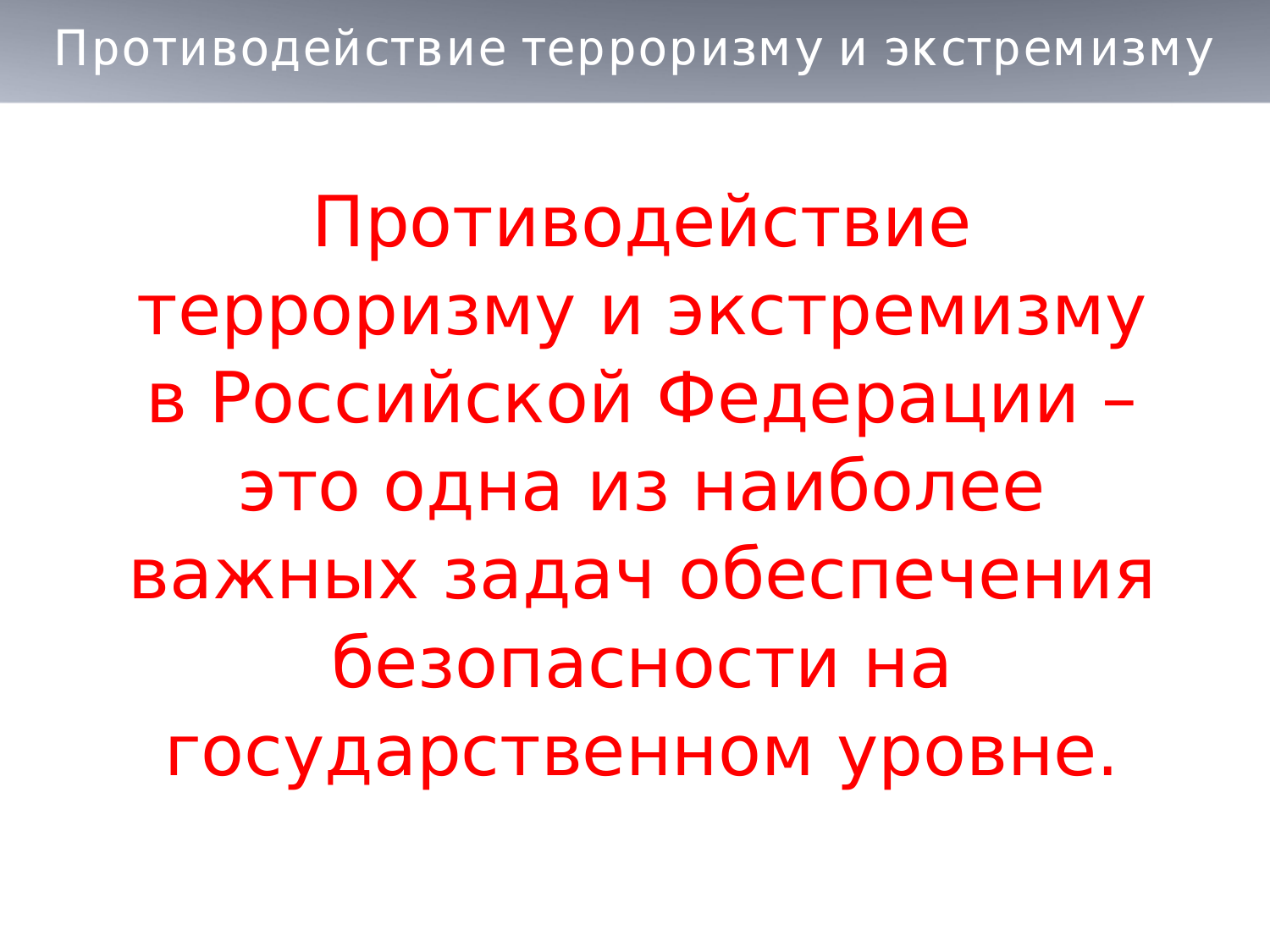

# Противодействие терроризму и экстремизму
Противодействие терроризму и экстремизму в Российской Федерации – это одна из наиболее важных задач обеспечения безопасности на государственном уровне.